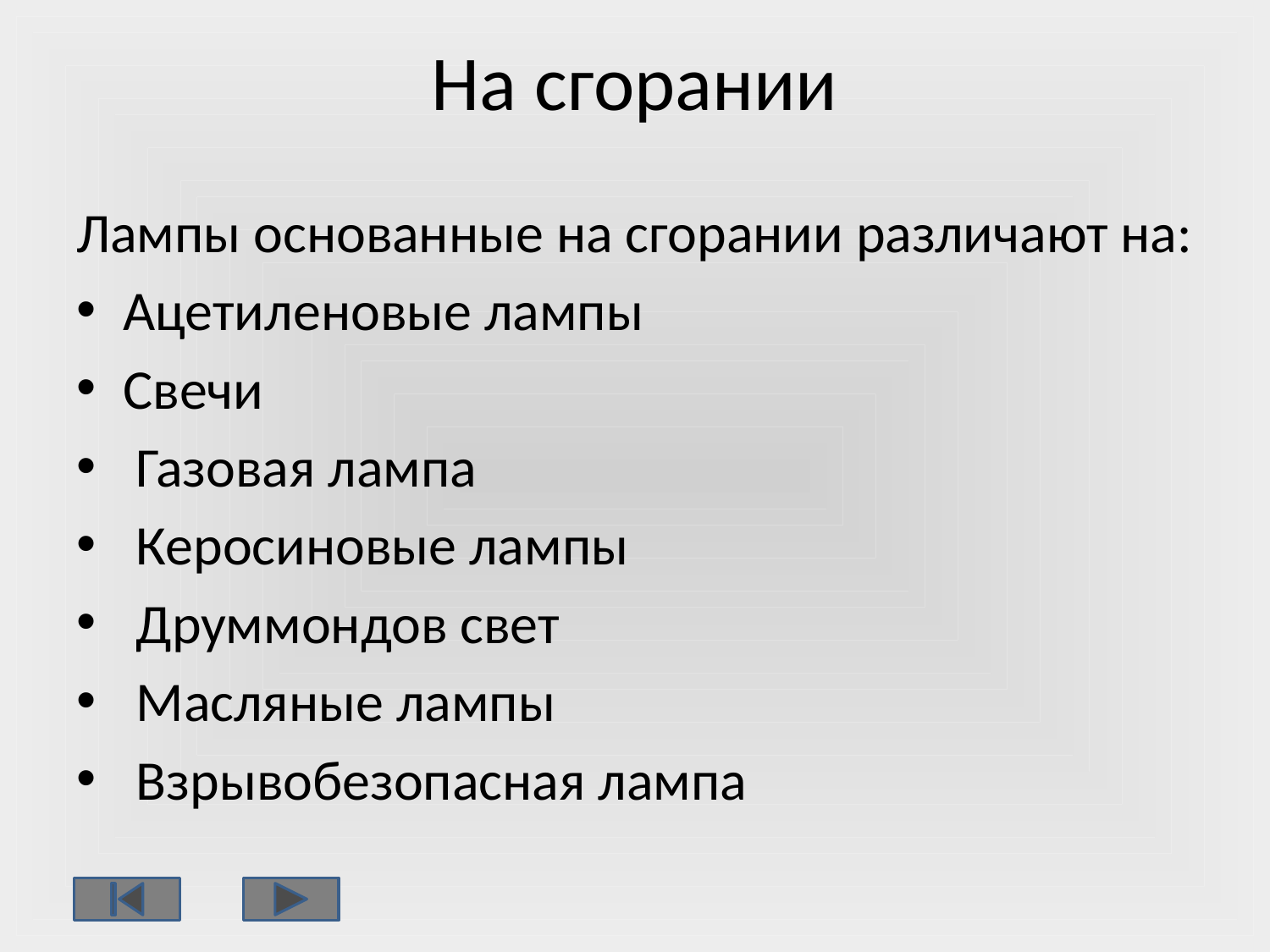

# На сгорании
Лампы основанные на сгорании различают на:
Ацетиленовые лампы
Свечи
 Газовая лампа
 Керосиновые лампы
 Друммондов свет
 Масляные лампы
 Взрывобезопасная лампа